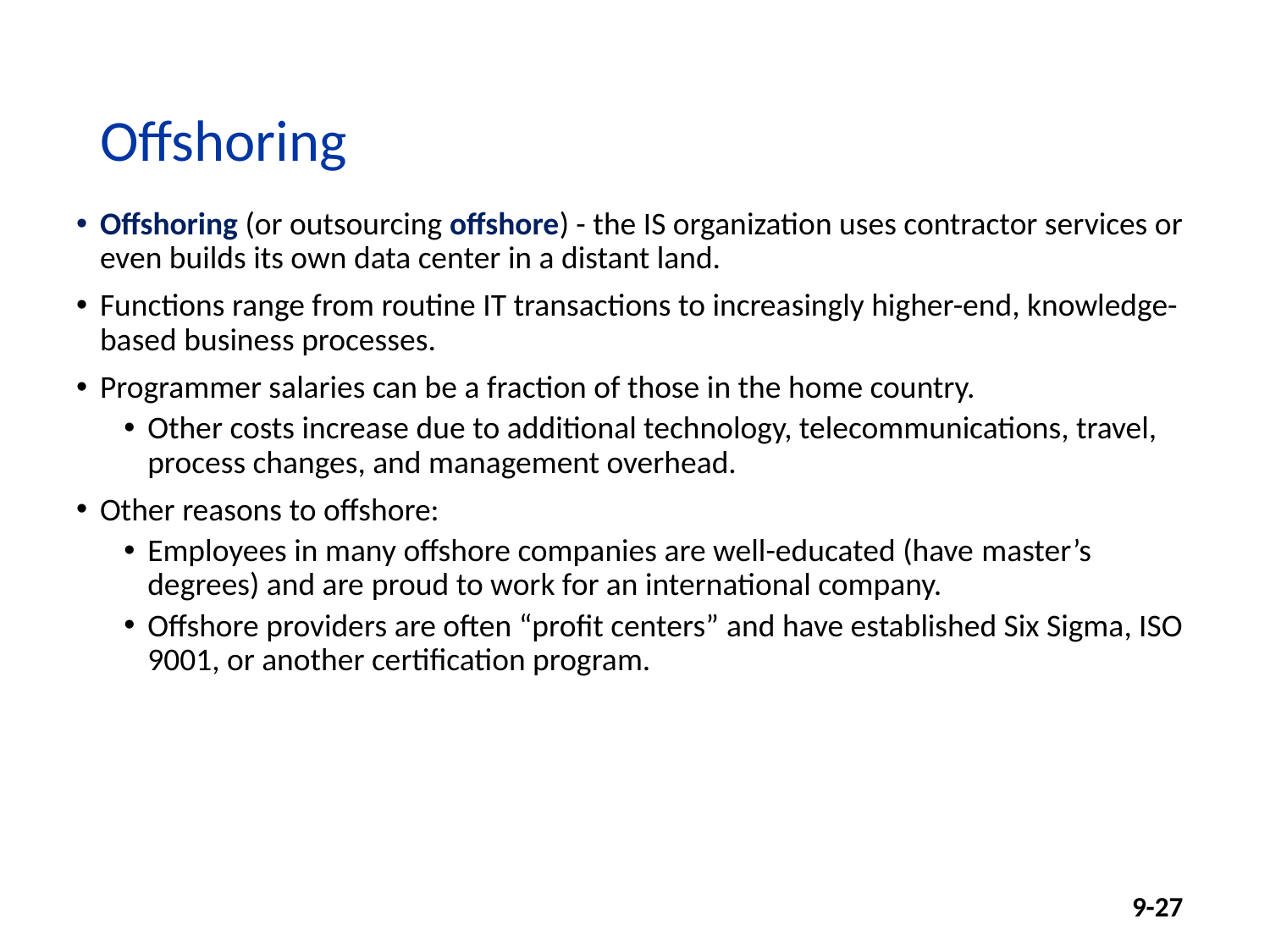

# Offshoring
Offshoring (or outsourcing offshore) - the IS organization uses contractor services or even builds its own data center in a distant land.
Functions range from routine IT transactions to increasingly higher-end, knowledge-based business processes.
Programmer salaries can be a fraction of those in the home country.
Other costs increase due to additional technology, telecommunications, travel, process changes, and management overhead.
Other reasons to offshore:
Employees in many offshore companies are well-educated (have master’s degrees) and are proud to work for an international company.
Offshore providers are often “profit centers” and have established Six Sigma, ISO 9001, or another certification program.